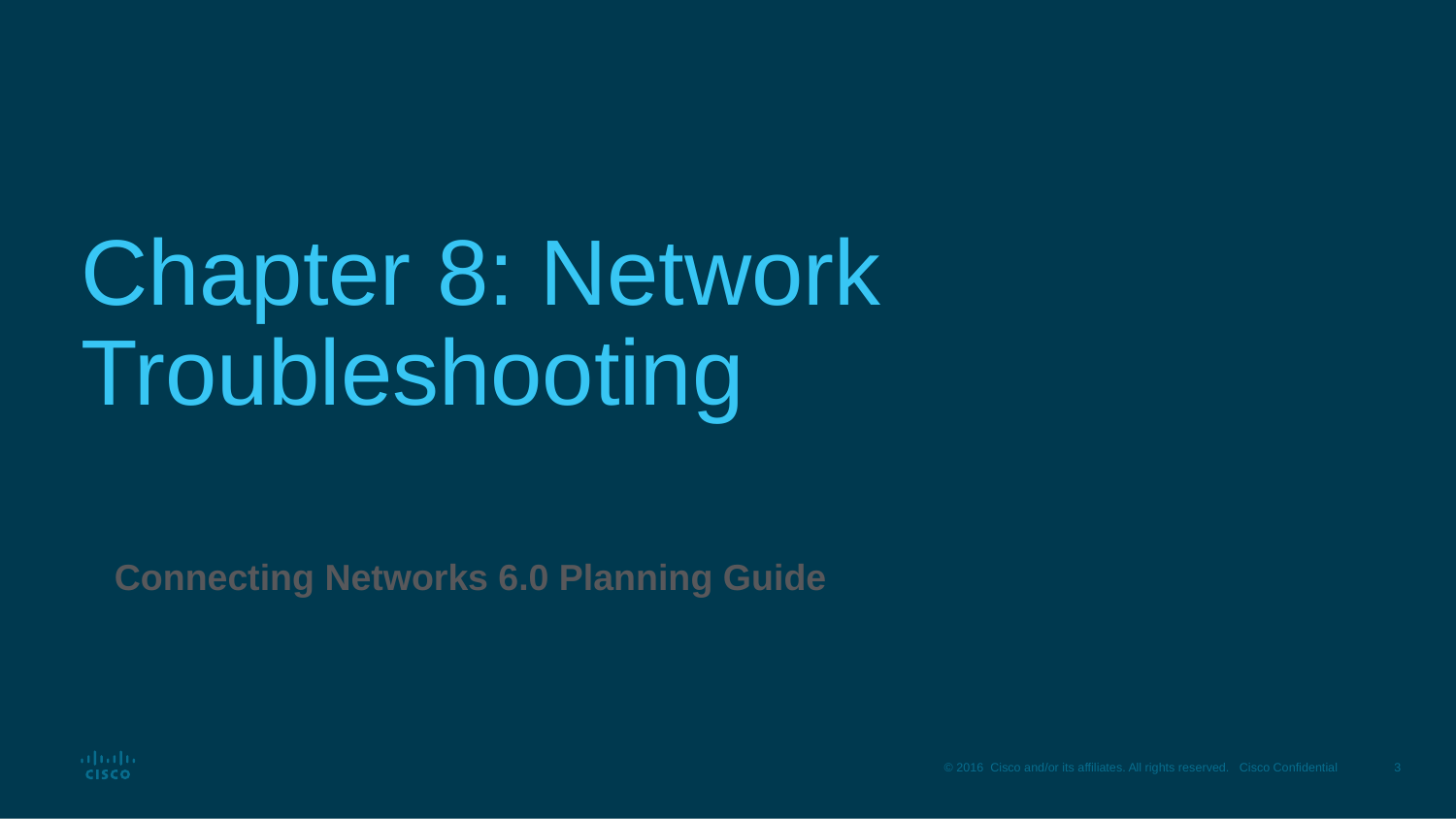

# Chapter 8: Network Troubleshooting
Connecting Networks 6.0 Planning Guide